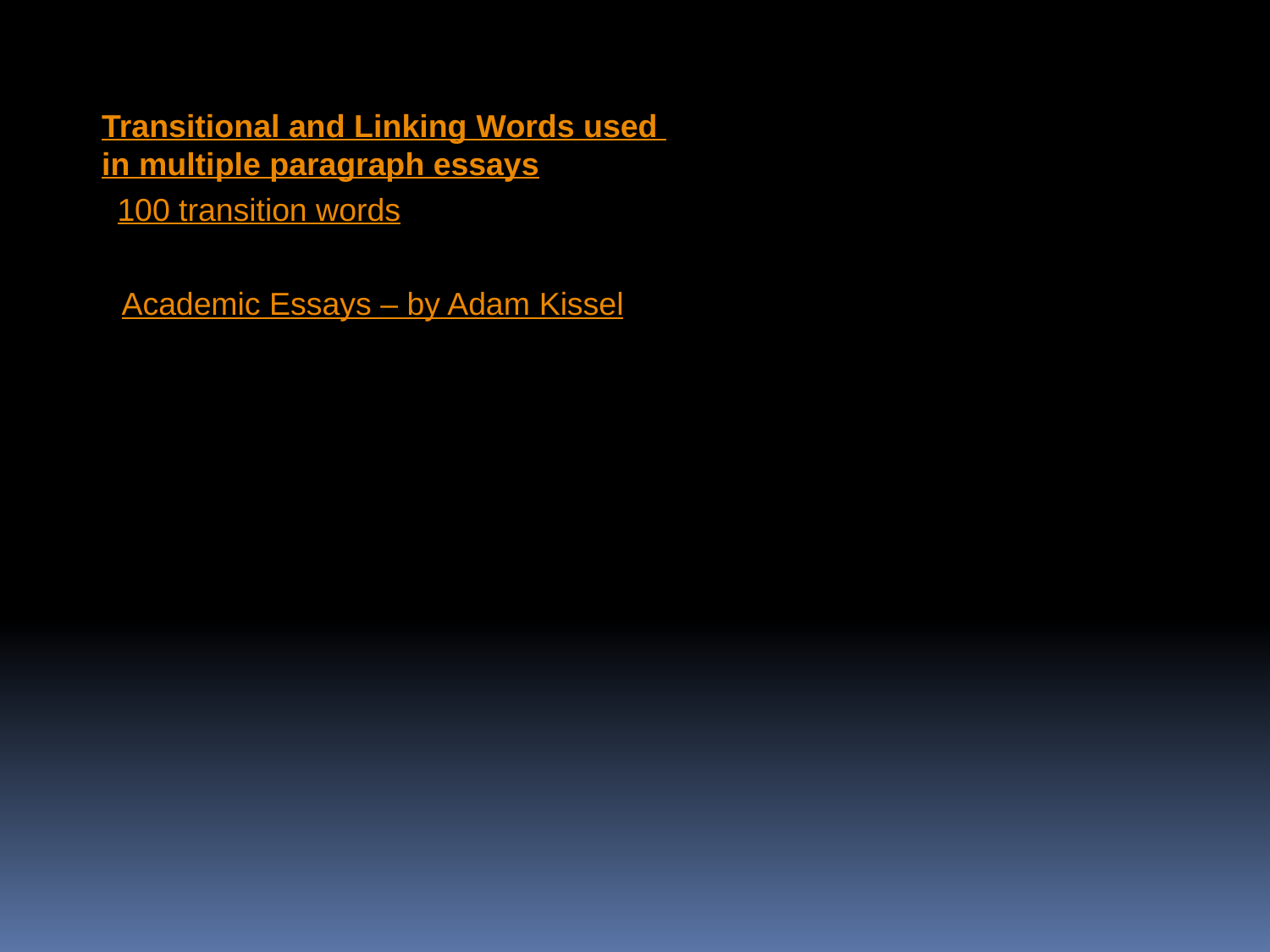

Transitional and Linking Words used in multiple paragraph essays
100 transition words
Academic Essays – by Adam Kissel